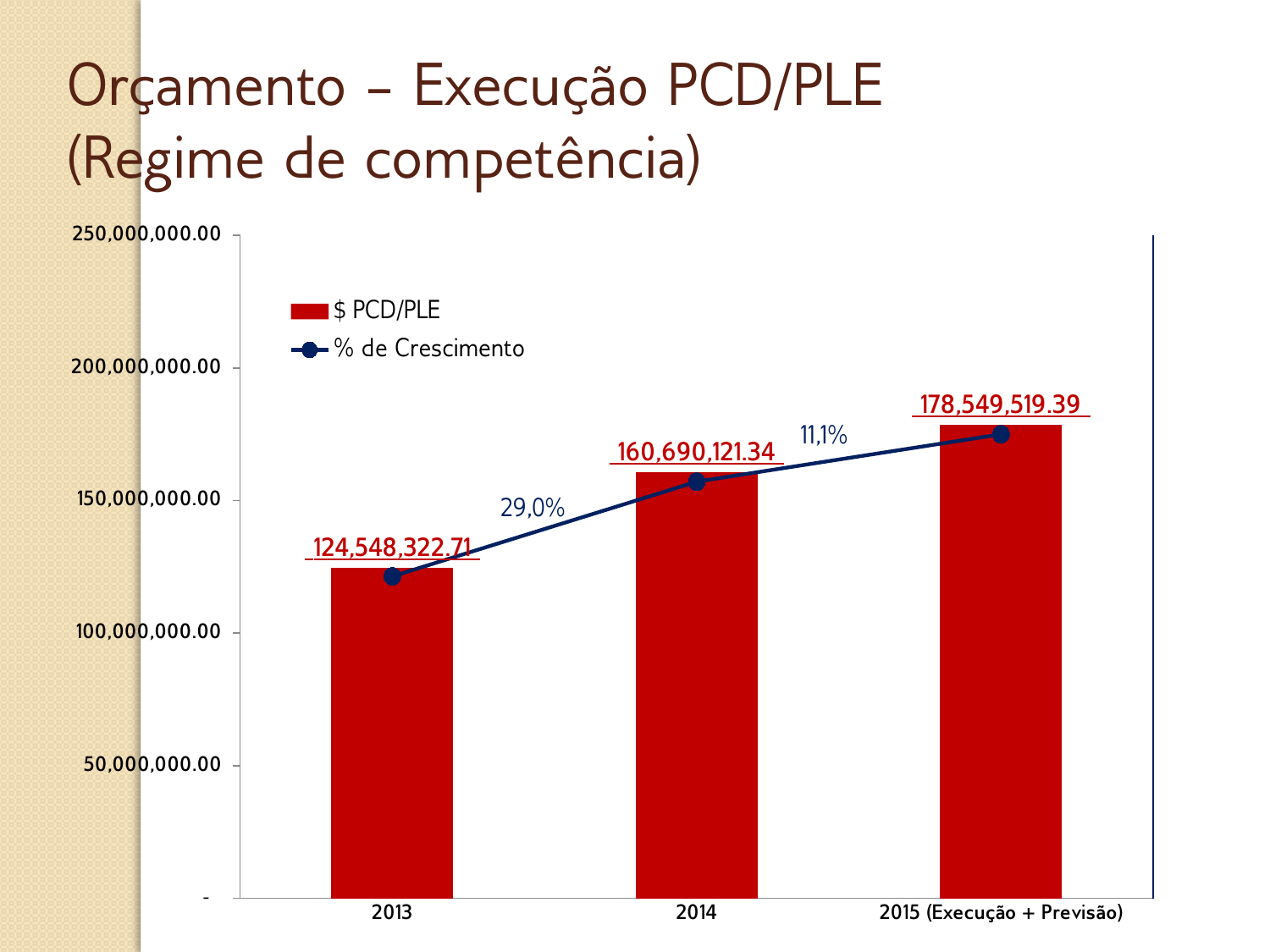

Orçamento – Execução PCD/PLE
(Regime de competência)

### Chart

| Category | $ PCD/PLE | % de Crescimento |
|---|---|---|
| 2013 | 124548322.71000001 | 17.0 |
| 2014 | 160690121.33999997 | 22.0 |
| 2015 (Execução + Previsão) | 178549519.39 | 24.5 |